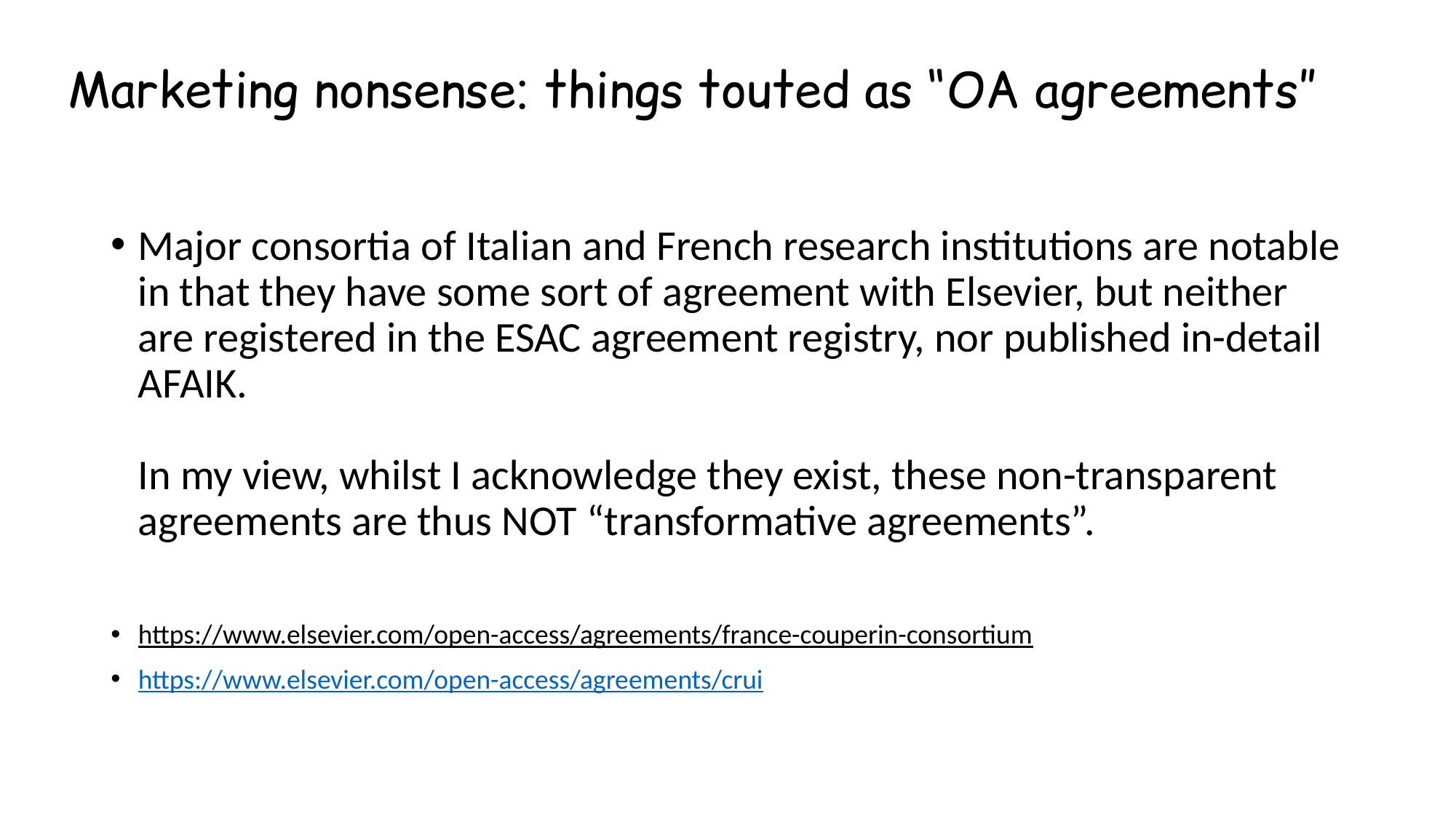

# Marketing nonsense: things touted as “OA agreements”
Major consortia of Italian and French research institutions are notable in that they have some sort of agreement with Elsevier, but neither are registered in the ESAC agreement registry, nor published in-detail AFAIK.
In my view, whilst I acknowledge they exist, these non-transparent agreements are thus NOT “transformative agreements”.

https://www.elsevier.com/open-access/agreements/france-couperin-consortium
https://www.elsevier.com/open-access/agreements/crui